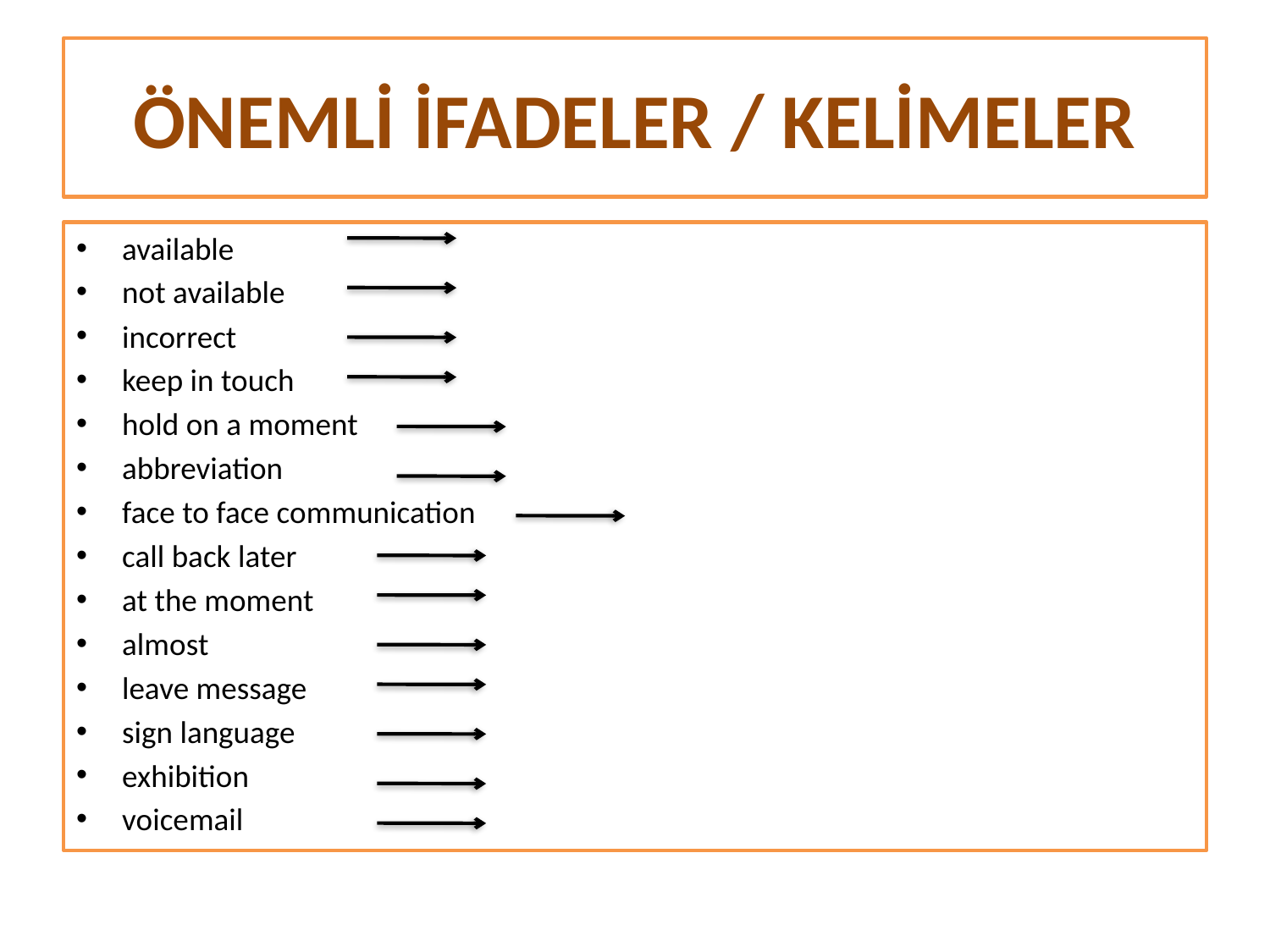

# ÖNEMLİ İFADELER / KELİMELER
available
not available
incorrect
keep in touch
hold on a moment
abbreviation
face to face communication
call back later
at the moment
almost
leave message
sign language
exhibition
voicemail